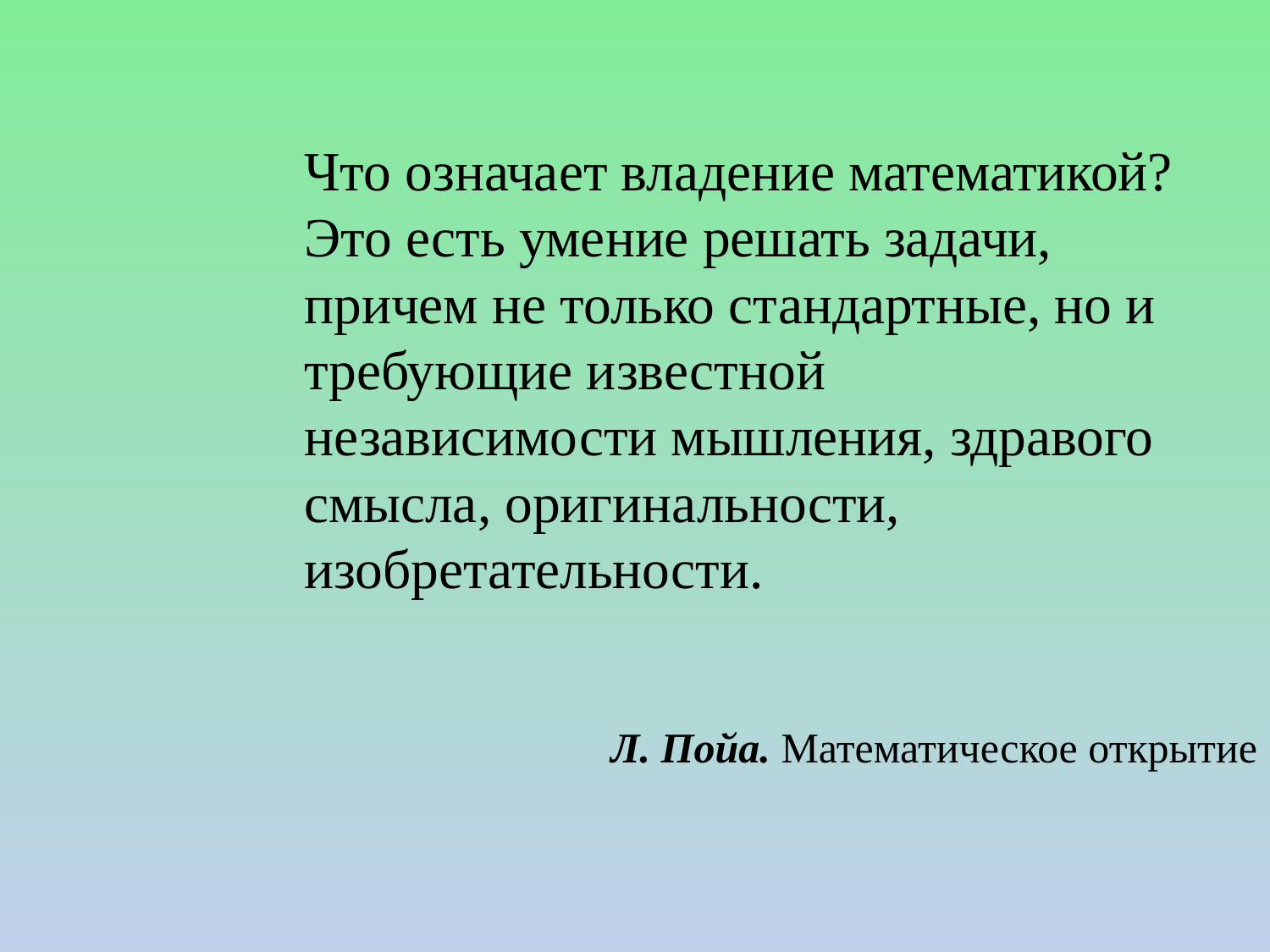

Что означает владение математикой? Это есть умение решать задачи, причем не только стандартные, но и требующие известной независимости мышления, здравого смысла, оригинальности, изобретательности.

Л. Пойа. Математическое открытие